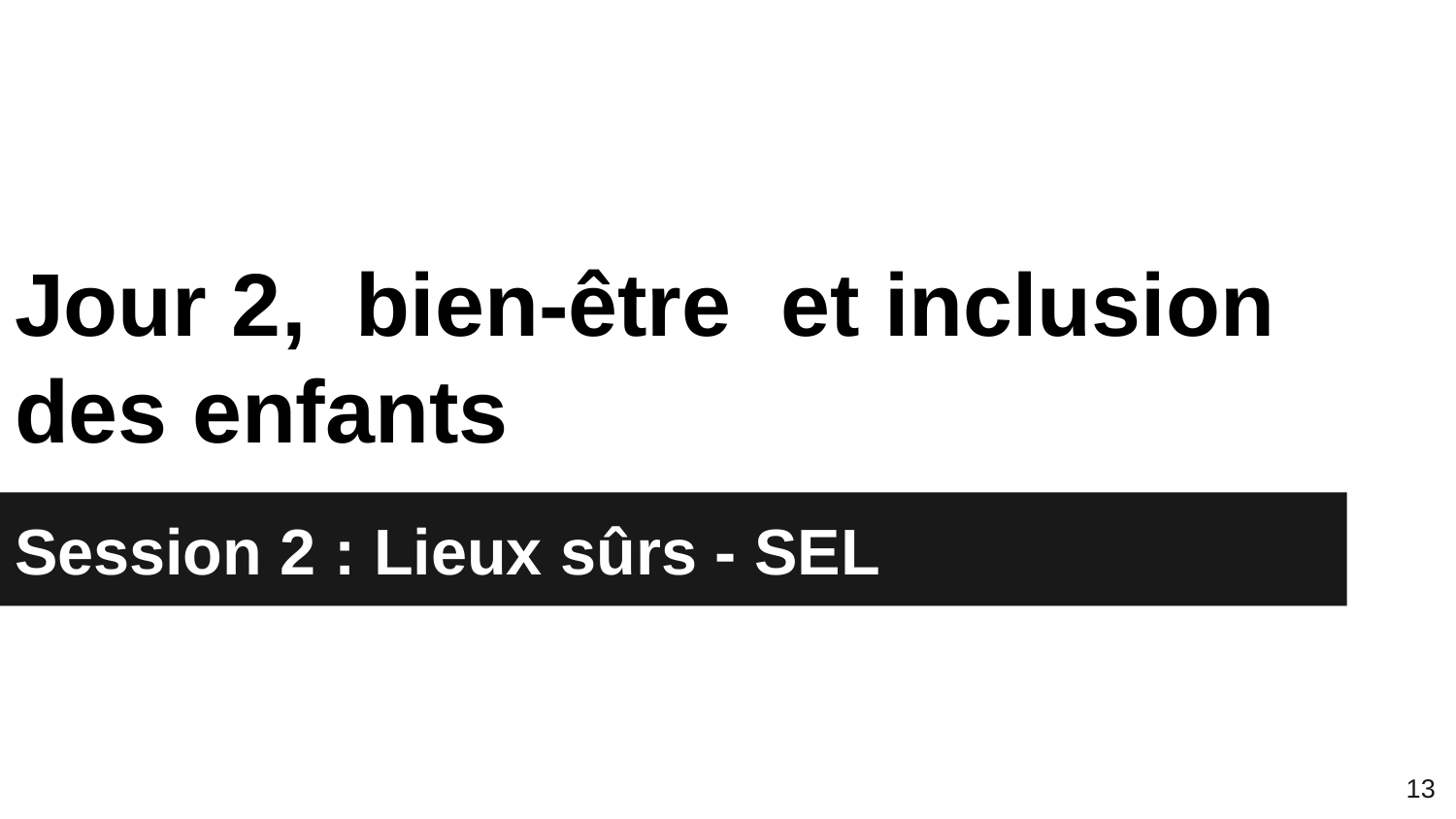

# Jour 2,  bien-être  et inclusion des enfants
Session 2 : Lieux sûrs - SEL
13